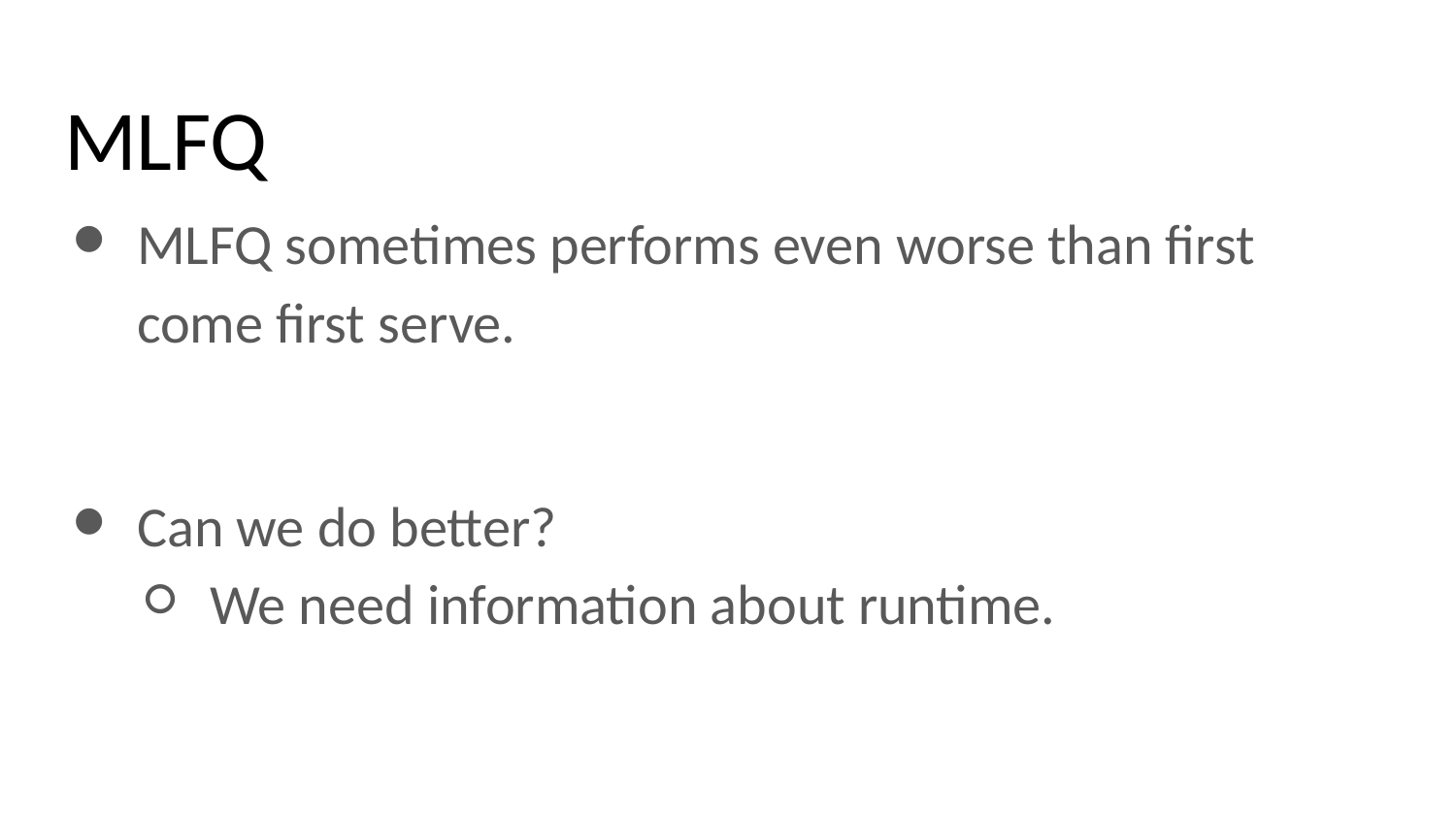

# MLFQ
MLFQ sometimes performs even worse than first come first serve.

Can we do better?
We need information about runtime.